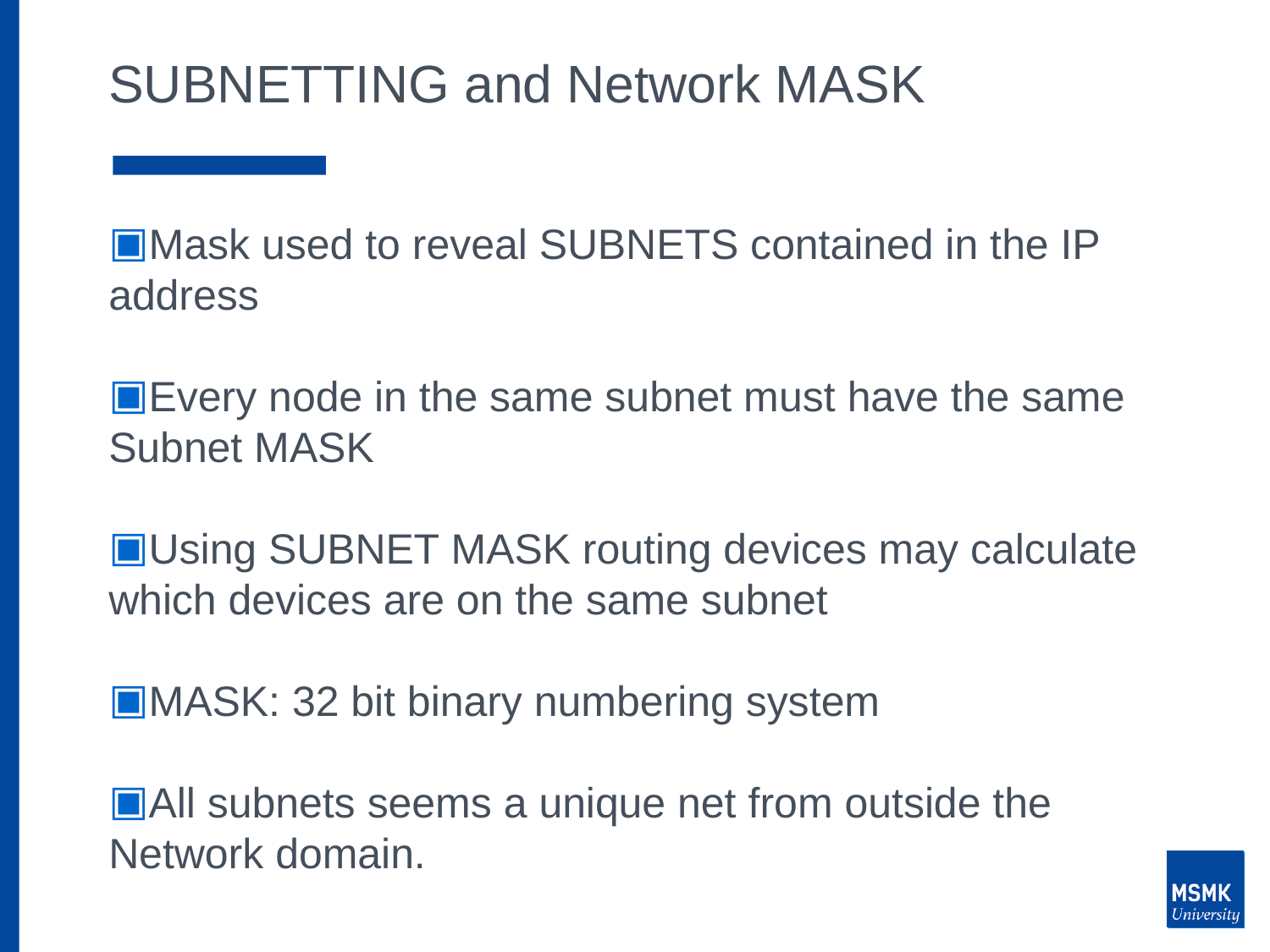

# SUBNETTING and Network MASK
Mask used to reveal SUBNETS contained in the IP address

Every node in the same subnet must have the same Subnet MASK

Using SUBNET MASK routing devices may calculate which devices are on the same subnet

MASK: 32 bit binary numbering system

All subnets seems a unique net from outside the Network domain.